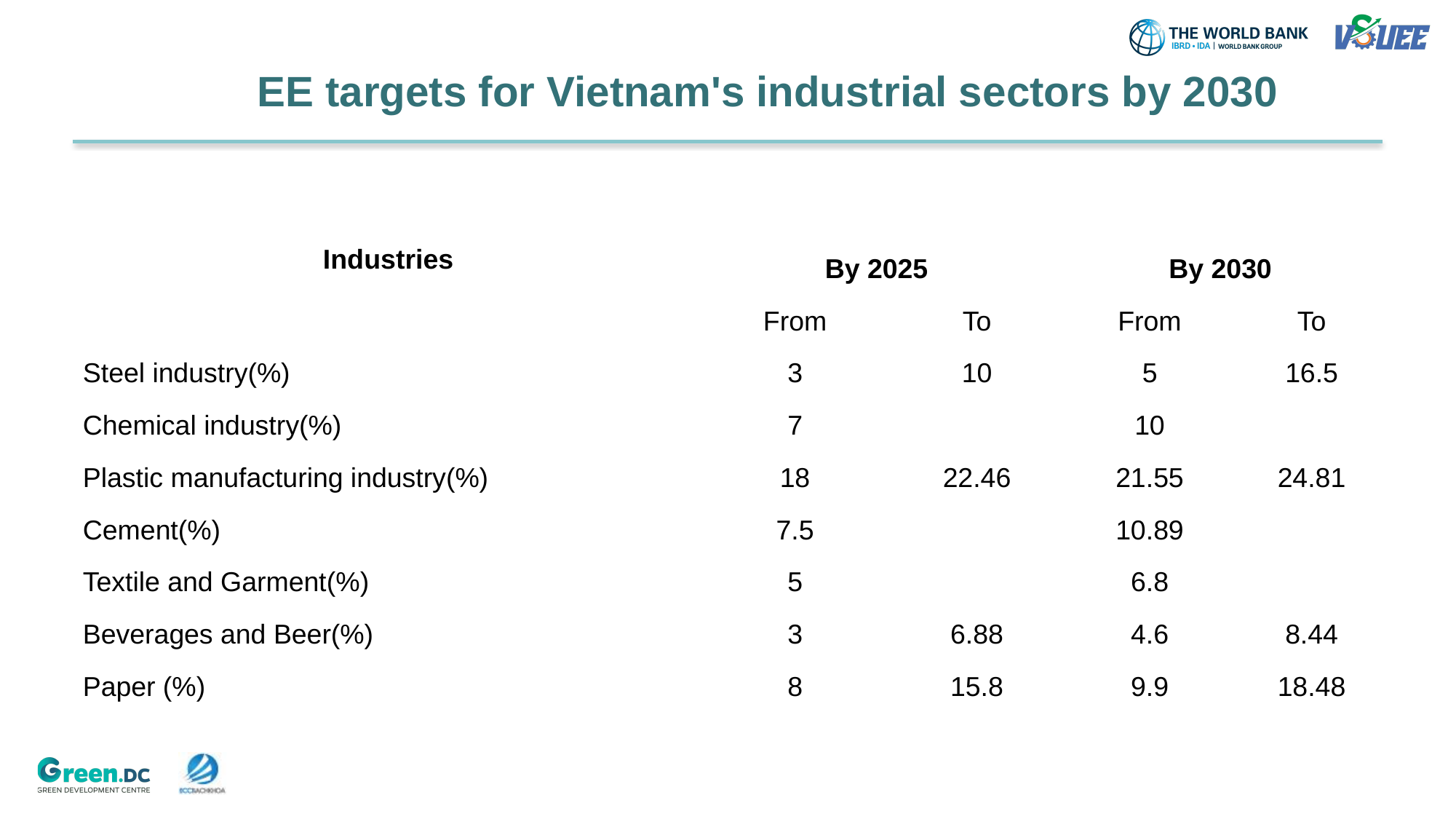

10
# EE targets for Vietnam's industrial sectors by 2030
| Industries | By 2025 |  | By 2030 |  |
| --- | --- | --- | --- | --- |
|  | From | To | From | To |
| Steel industry(%) | 3 | 10 | 5 | 16.5 |
| Chemical industry(%) | 7 |  | 10 |  |
| Plastic manufacturing industry(%) | 18 | 22.46 | 21.55 | 24.81 |
| Cement(%) | 7.5 |  | 10.89 |  |
| Textile and Garment(%) | 5 |  | 6.8 |  |
| Beverages and Beer(%) | 3 | 6.88 | 4.6 | 8.44 |
| Paper (%) | 8 | 15.8 | 9.9 | 18.48 |